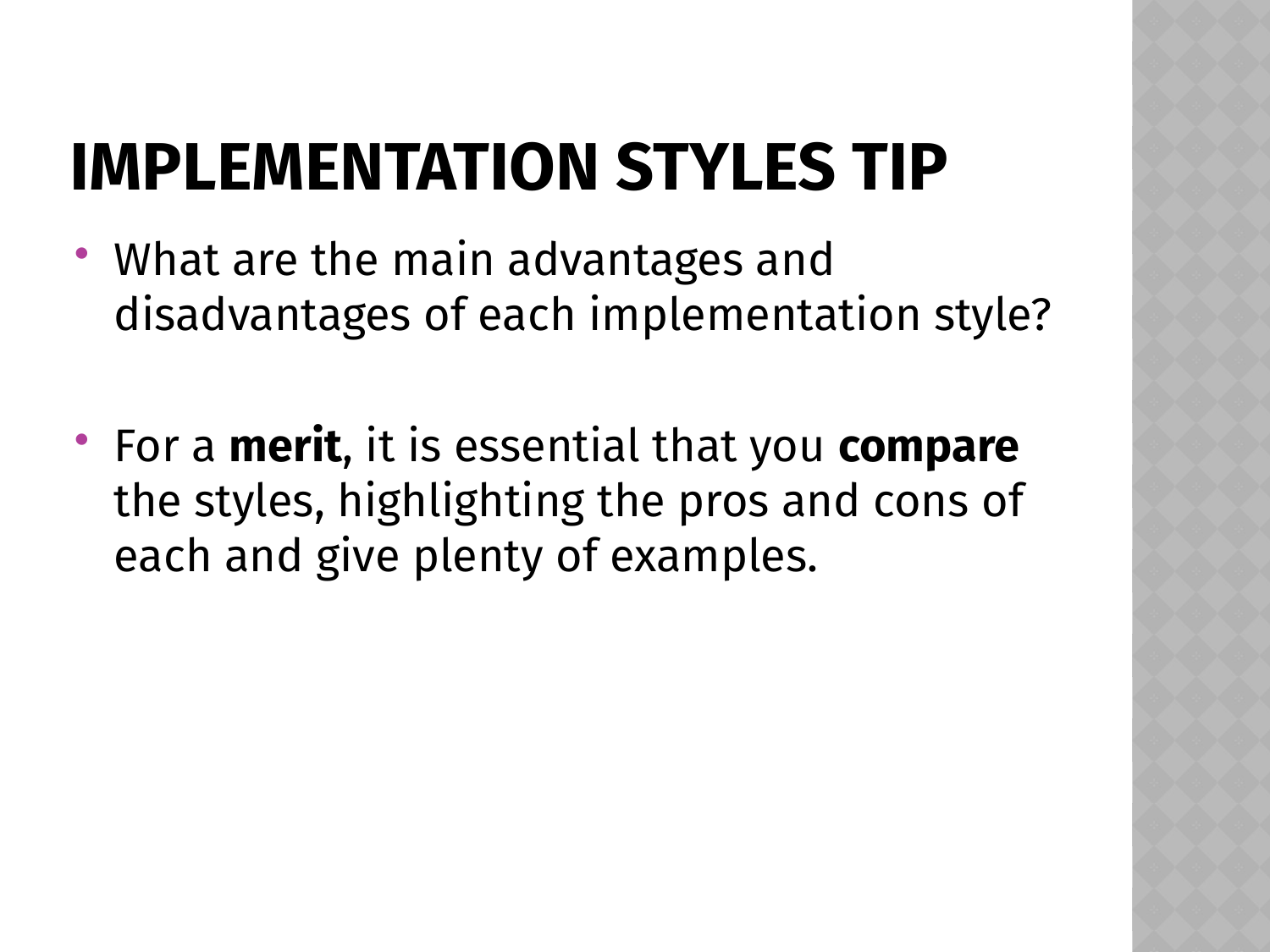

# Implementation styles tip
What are the main advantages and disadvantages of each implementation style?

For a merit, it is essential that you compare the styles, highlighting the pros and cons of each and give plenty of examples.